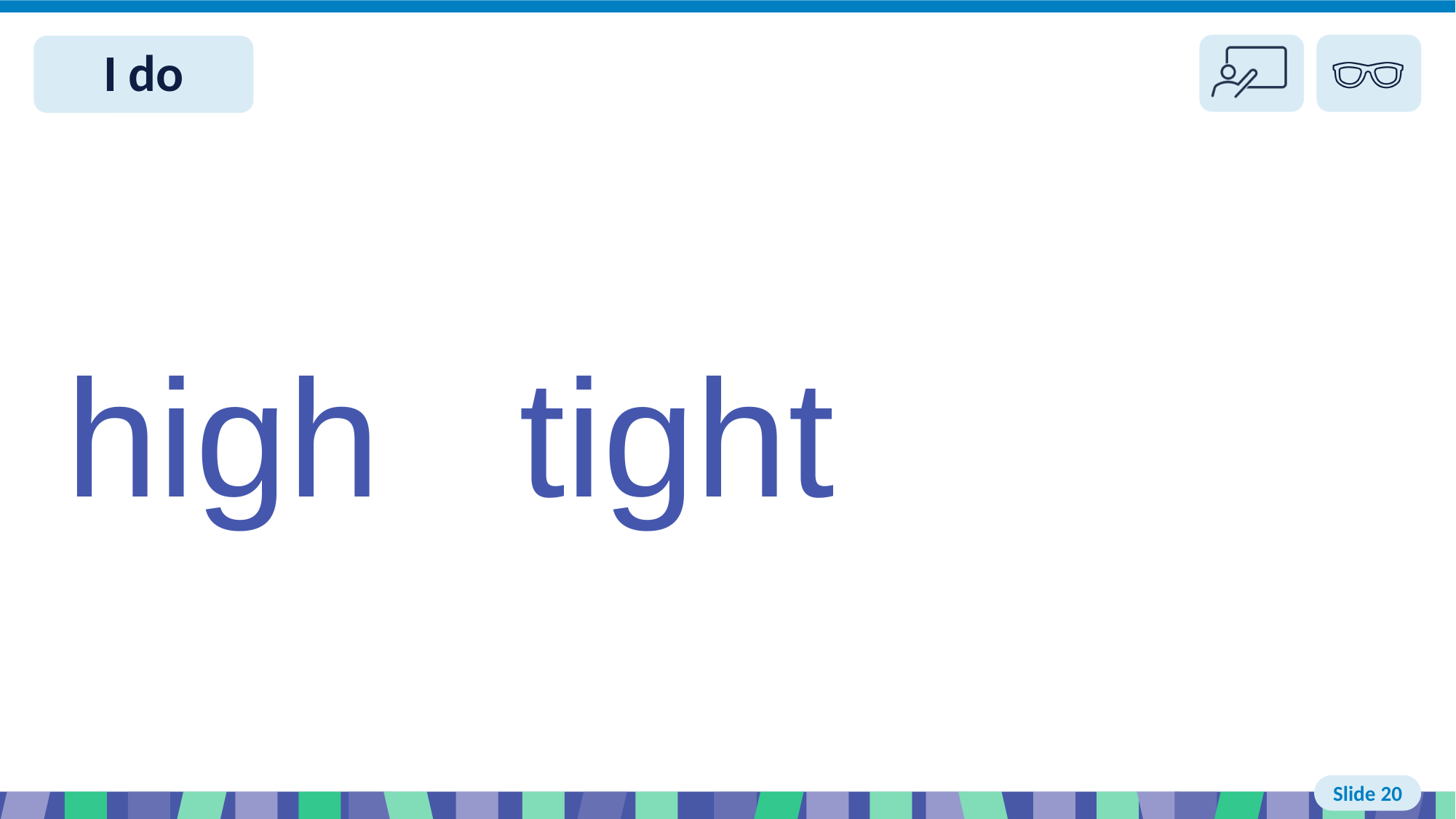

# Slide 20 I do
high   tight